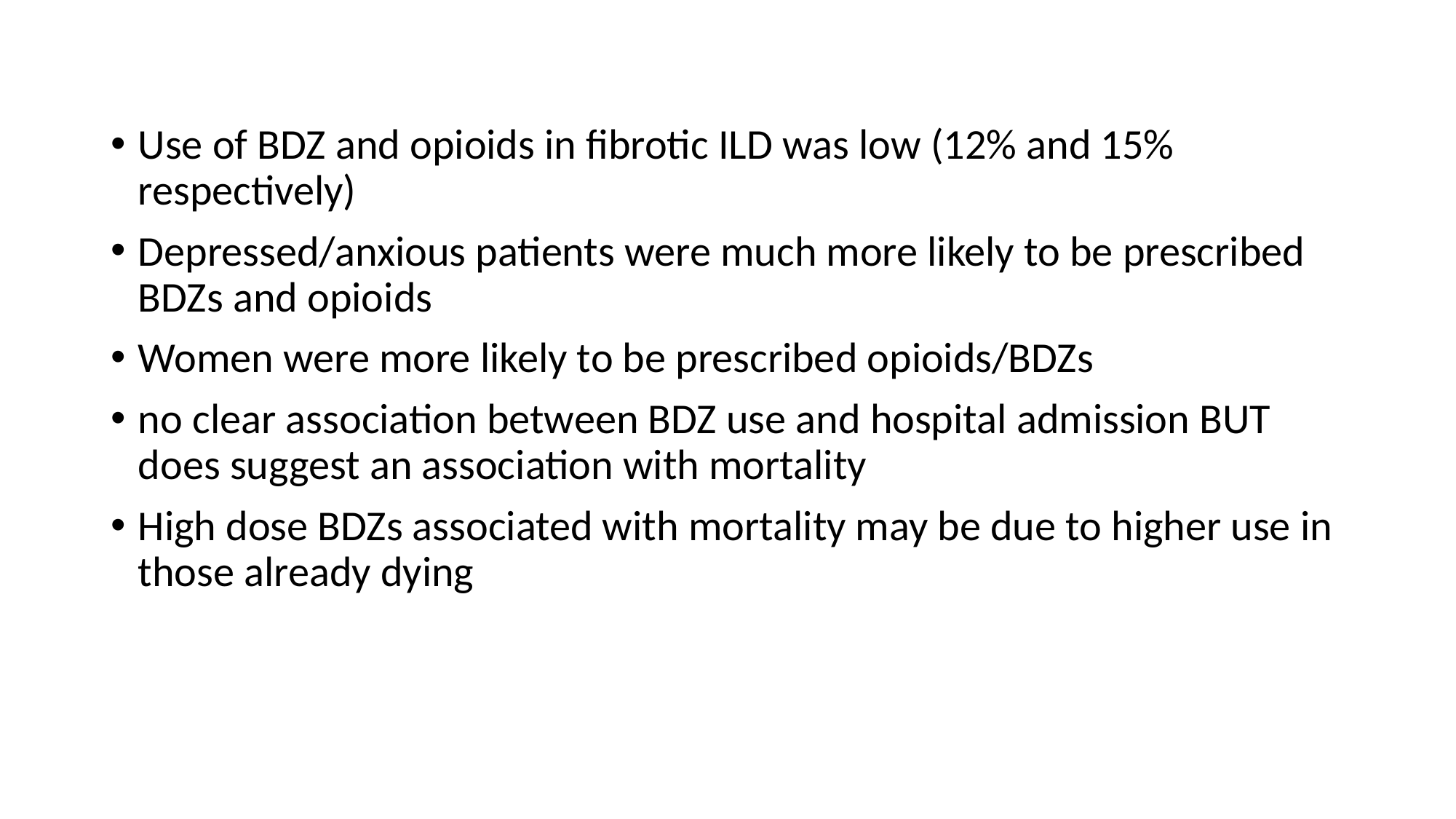

#
Use of BDZ and opioids in fibrotic ILD was low (12% and 15% respectively)
Depressed/anxious patients were much more likely to be prescribed BDZs and opioids
Women were more likely to be prescribed opioids/BDZs
no clear association between BDZ use and hospital admission BUT does suggest an association with mortality
High dose BDZs associated with mortality may be due to higher use in those already dying